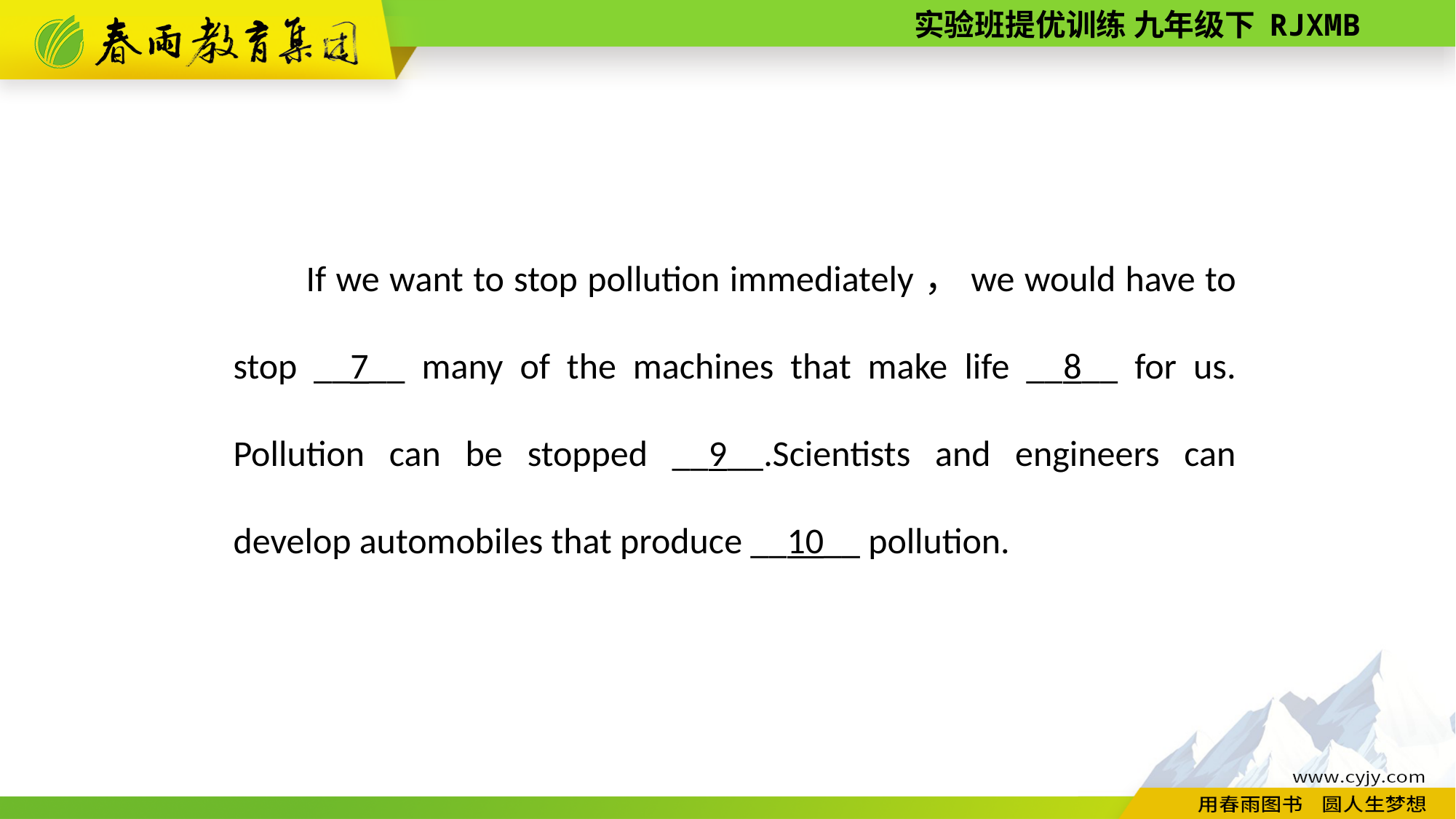

If we want to stop pollution immediately，we would have to stop __7__ many of the machines that make life __8__ for us. Pollution can be stopped __9__.Scientists and engineers can develop automobiles that produce __10__ pollution.